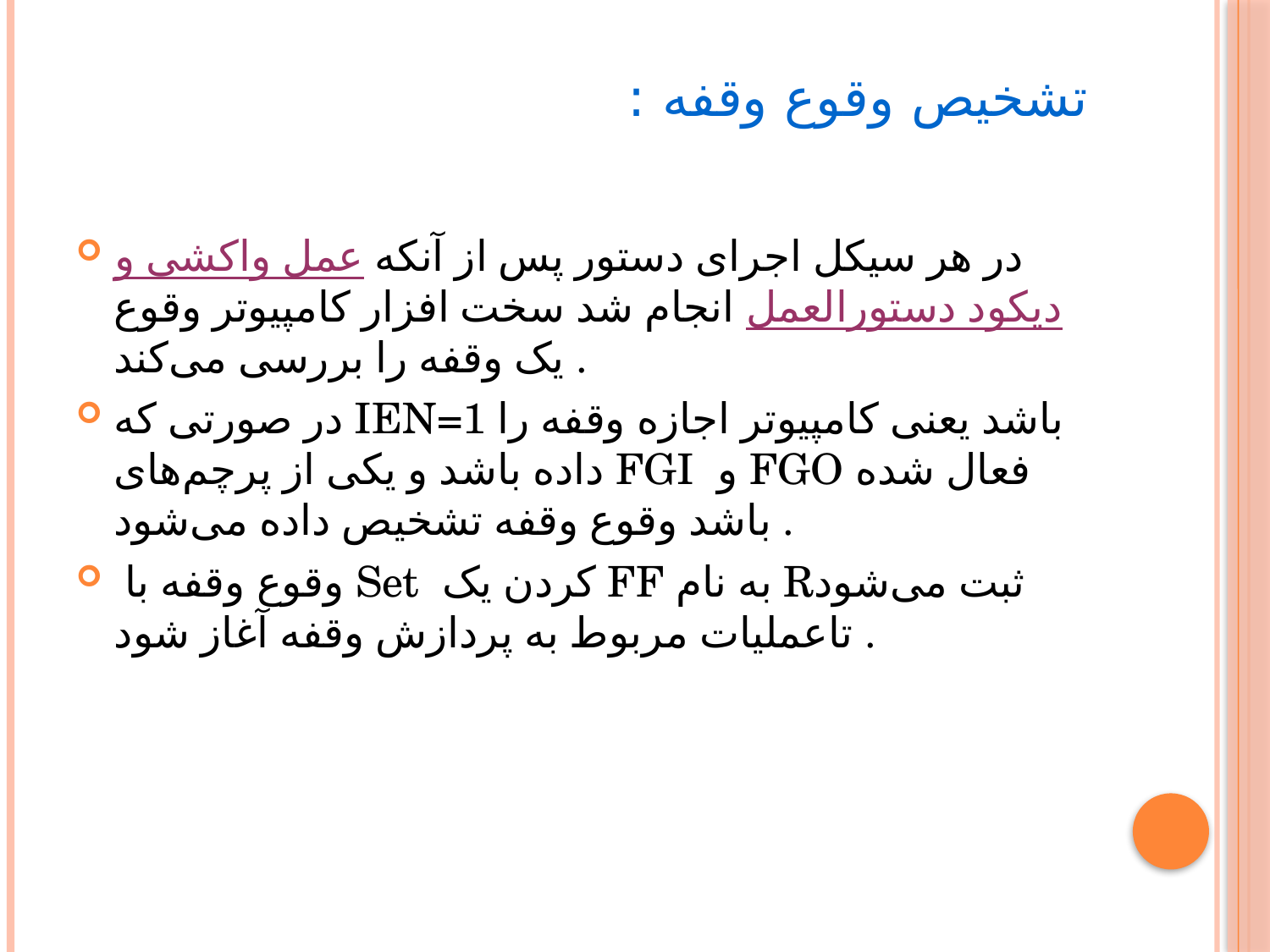

# تشخیص وقوع وقفه :
در هر سیکل اجرای دستور پس از آنکه عمل واکشی و دیکود دستورالعمل انجام شد سخت افزار کامپیوتر وقوع یک وقفه را بررسی می‌کند .
در صورتی که IEN=1 باشد یعنی کامپیوتر اجازه وقفه را داده باشد و یکی از پرچم‌های FGI  و FGO فعال شده باشد وقوع وقفه تشخیص داده می‌شود .
 وقوع وقفه با Set  کردن یک FF به نام Rثبت می‌شود تاعملیات مربوط به پردازش وقفه آغاز شود .

44